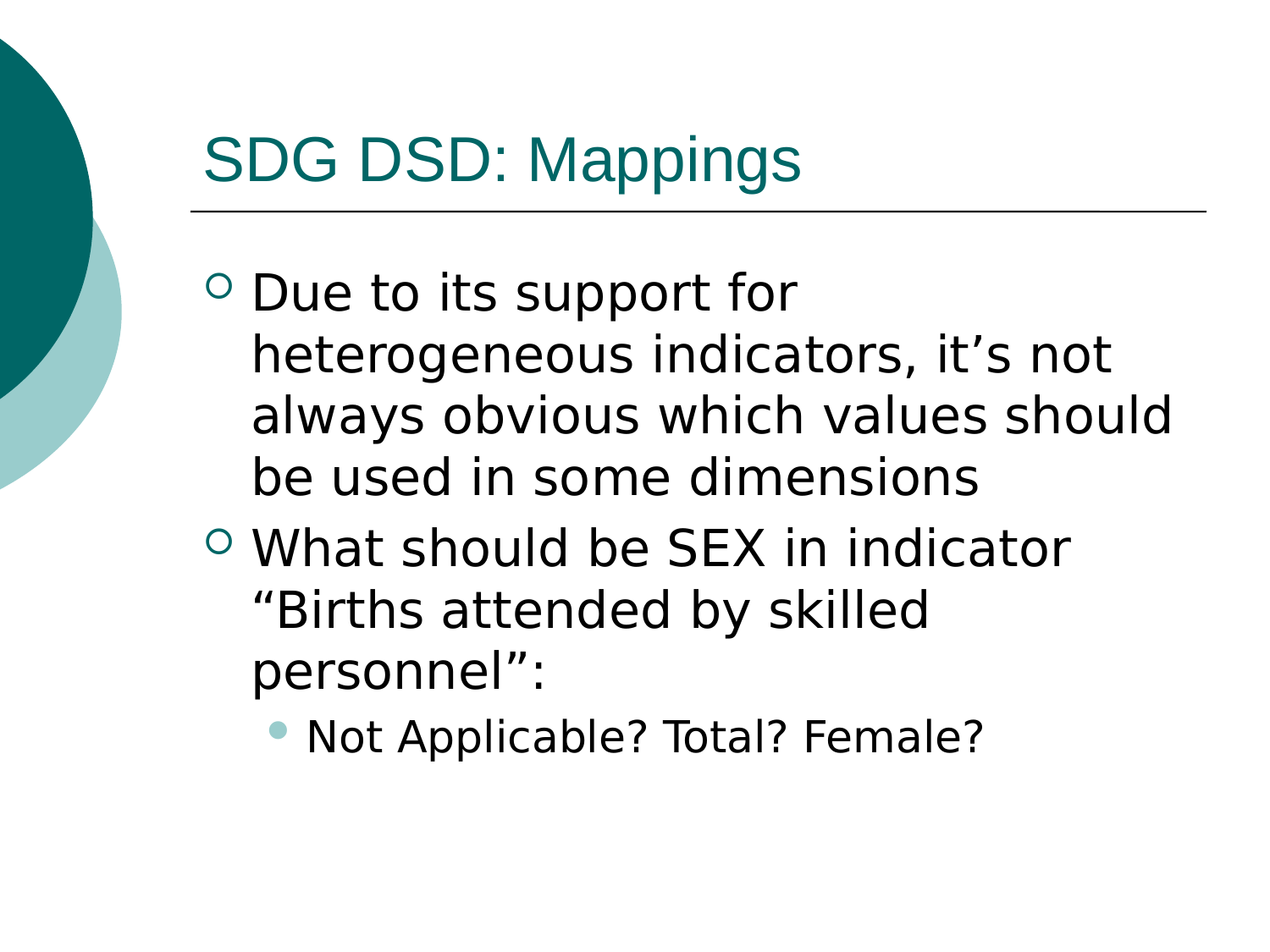

# SDG DSD: Mappings
Due to its support for heterogeneous indicators, it’s not always obvious which values should be used in some dimensions
What should be SEX in indicator “Births attended by skilled personnel”:
Not Applicable? Total? Female?